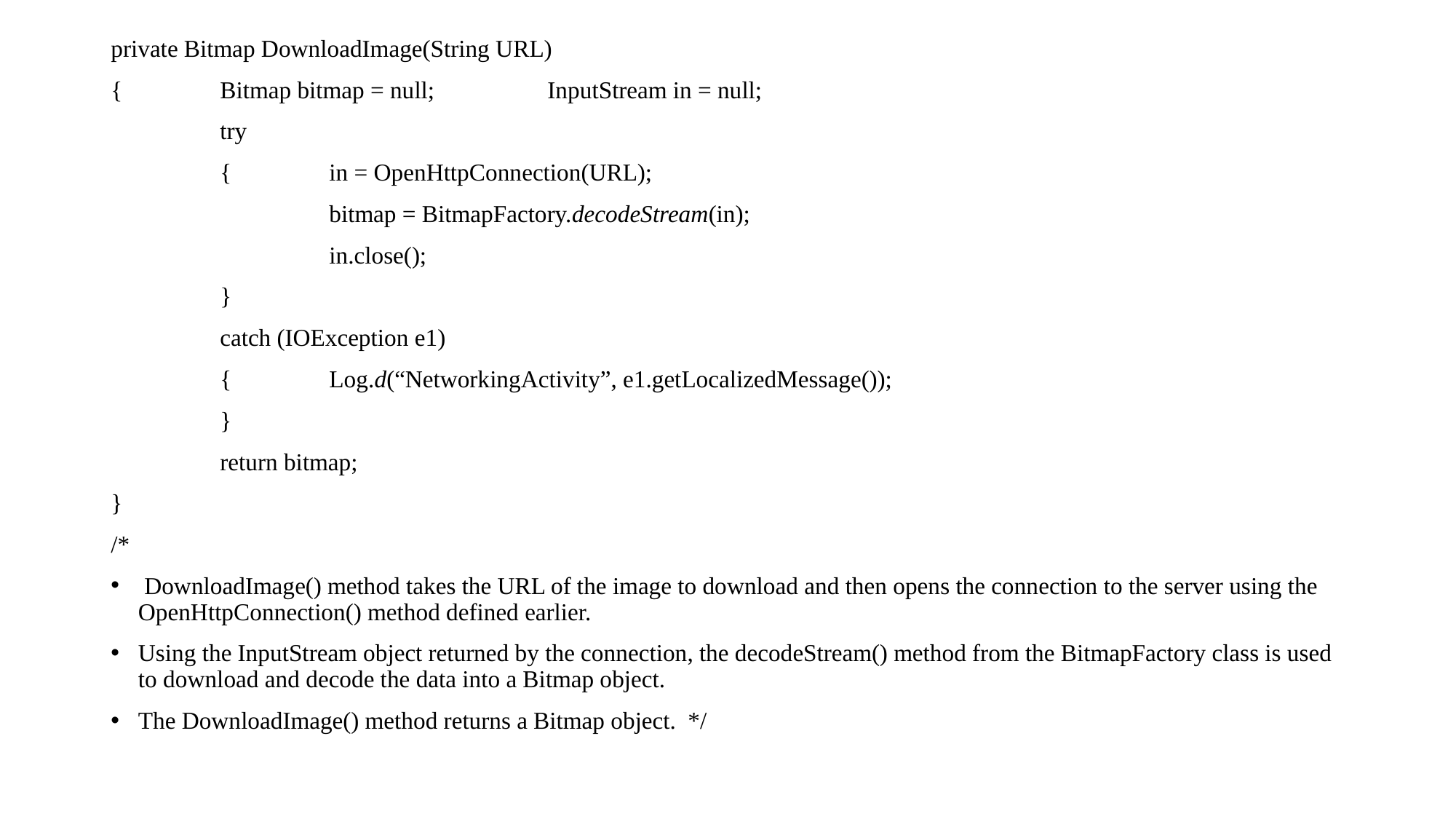

private Bitmap DownloadImage(String URL)
{	Bitmap bitmap = null; 	InputStream in = null;
	try
	{	in = OpenHttpConnection(URL);
		bitmap = BitmapFactory.decodeStream(in);
		in.close();
	}
	catch (IOException e1)
	{	Log.d(“NetworkingActivity”, e1.getLocalizedMessage());
	}
	return bitmap;
}
/*
 DownloadImage() method takes the URL of the image to download and then opens the connection to the server using the OpenHttpConnection() method defined earlier.
Using the InputStream object returned by the connection, the decodeStream() method from the BitmapFactory class is used to download and decode the data into a Bitmap object.
The DownloadImage() method returns a Bitmap object.  */